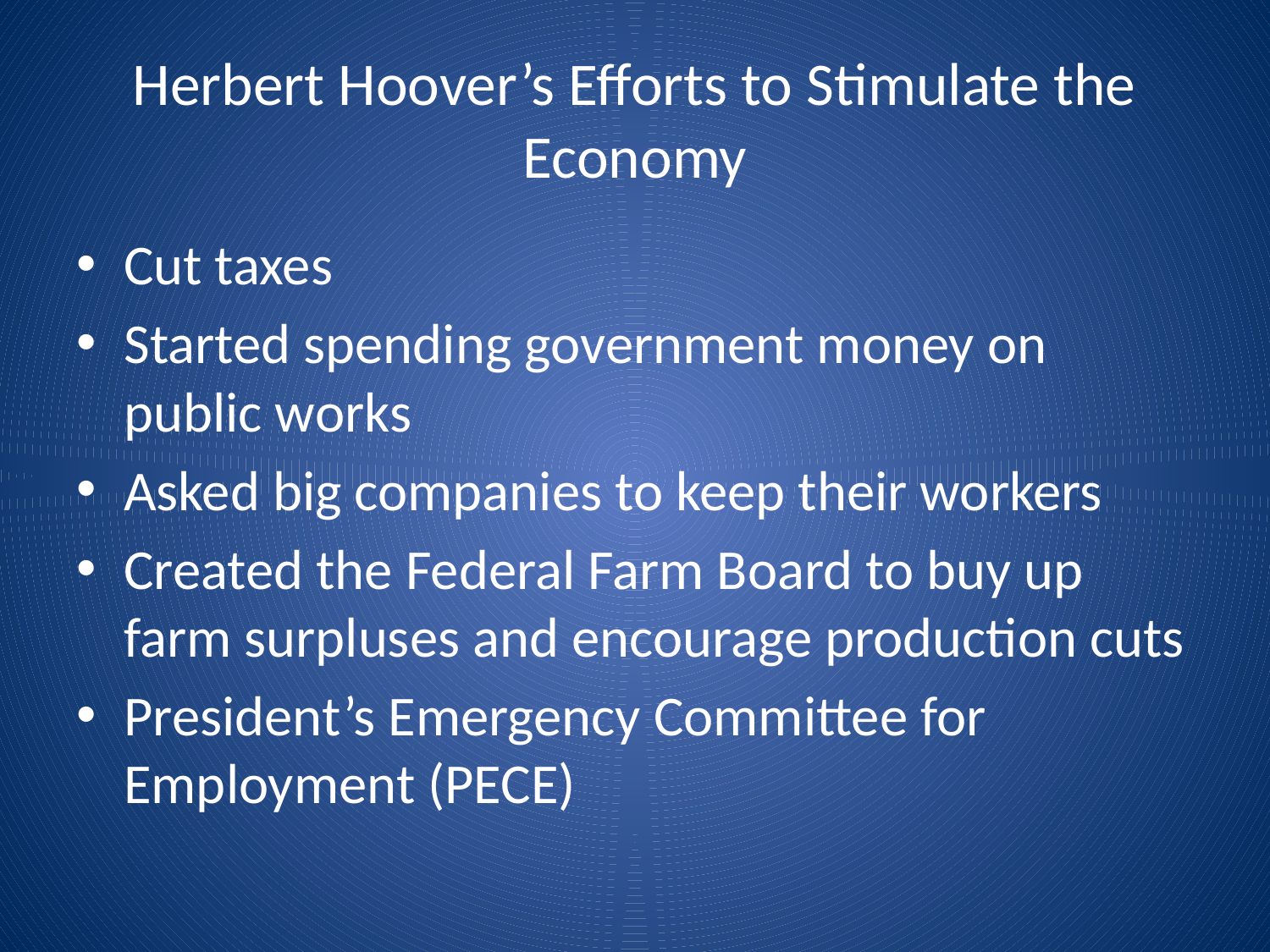

# Herbert Hoover’s Efforts to Stimulate the Economy
Cut taxes
Started spending government money on public works
Asked big companies to keep their workers
Created the Federal Farm Board to buy up farm surpluses and encourage production cuts
President’s Emergency Committee for Employment (PECE)